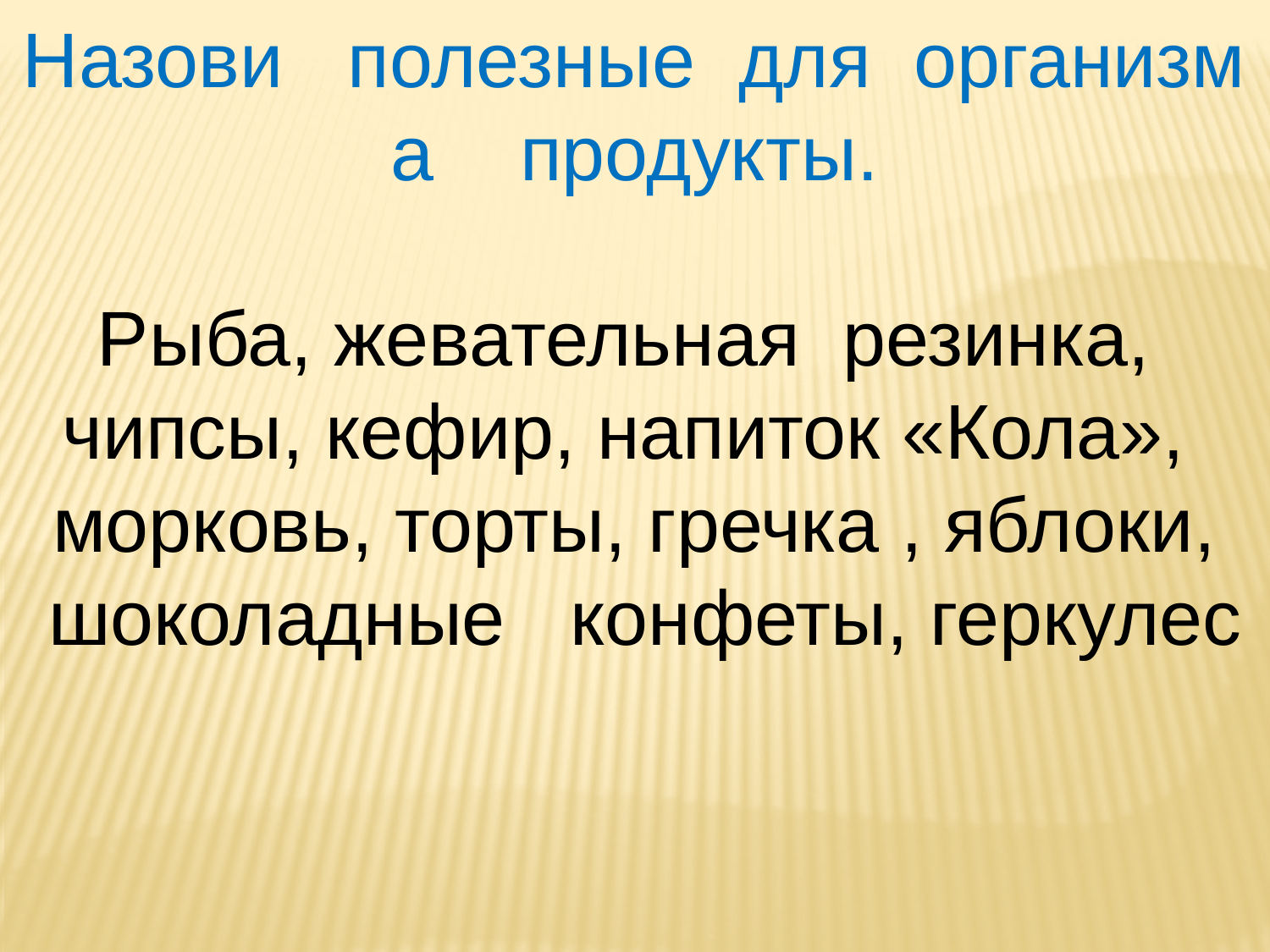

Назови   полезные  для  организма    продукты.

Рыба, жевательная  резинка,
чипсы, кефир, напиток «Кола»,
морковь, торты, гречка , яблоки,
 шоколадные   конфеты, геркулес